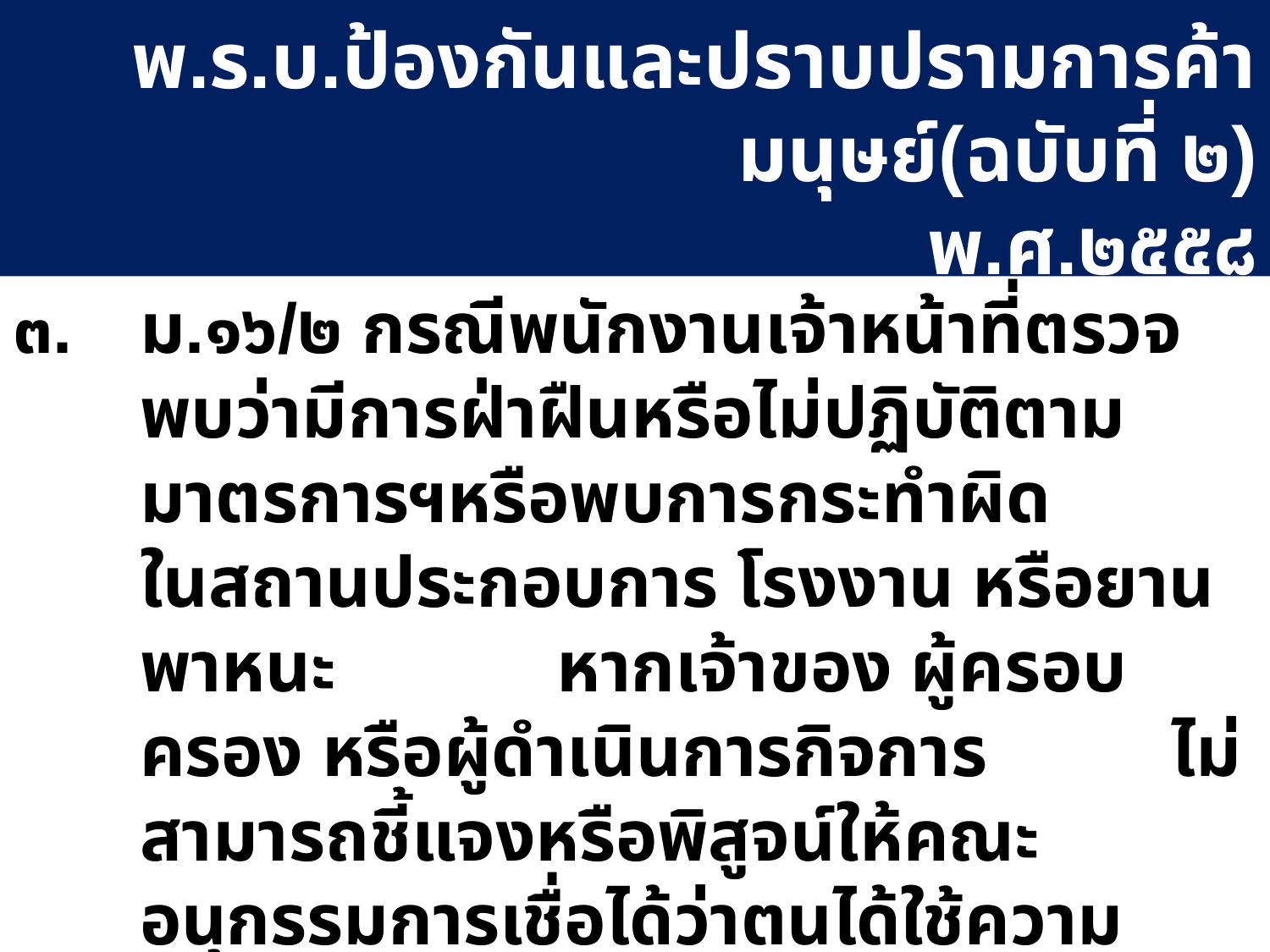

# พ.ร.บ.ป้องกันและปราบปรามการค้ามนุษย์(ฉบับที่ ๒) พ.ศ.๒๕๕๘
๓.	ม.๑๖/๒ กรณีพนักงานเจ้าหน้าที่ตรวจพบว่ามีการฝ่าฝืนหรือไม่ปฏิบัติตามมาตรการฯหรือพบการกระทำผิด          ในสถานประกอบการ โรงงาน หรือยานพาหนะ            หากเจ้าของ ผู้ครอบครอง หรือผู้ดำเนินการกิจการ          ไม่สามารถชี้แจงหรือพิสูจน์ให้คณะอนุกรรมการเชื่อได้ว่าตนได้ใช้ความระมัดระวังตามสมควรแก่กรณีแล้ว            ให้คณะอนุกรรมการมีอำนาจสั่งอย่างหนึ่งอย่างใด ดังนี้